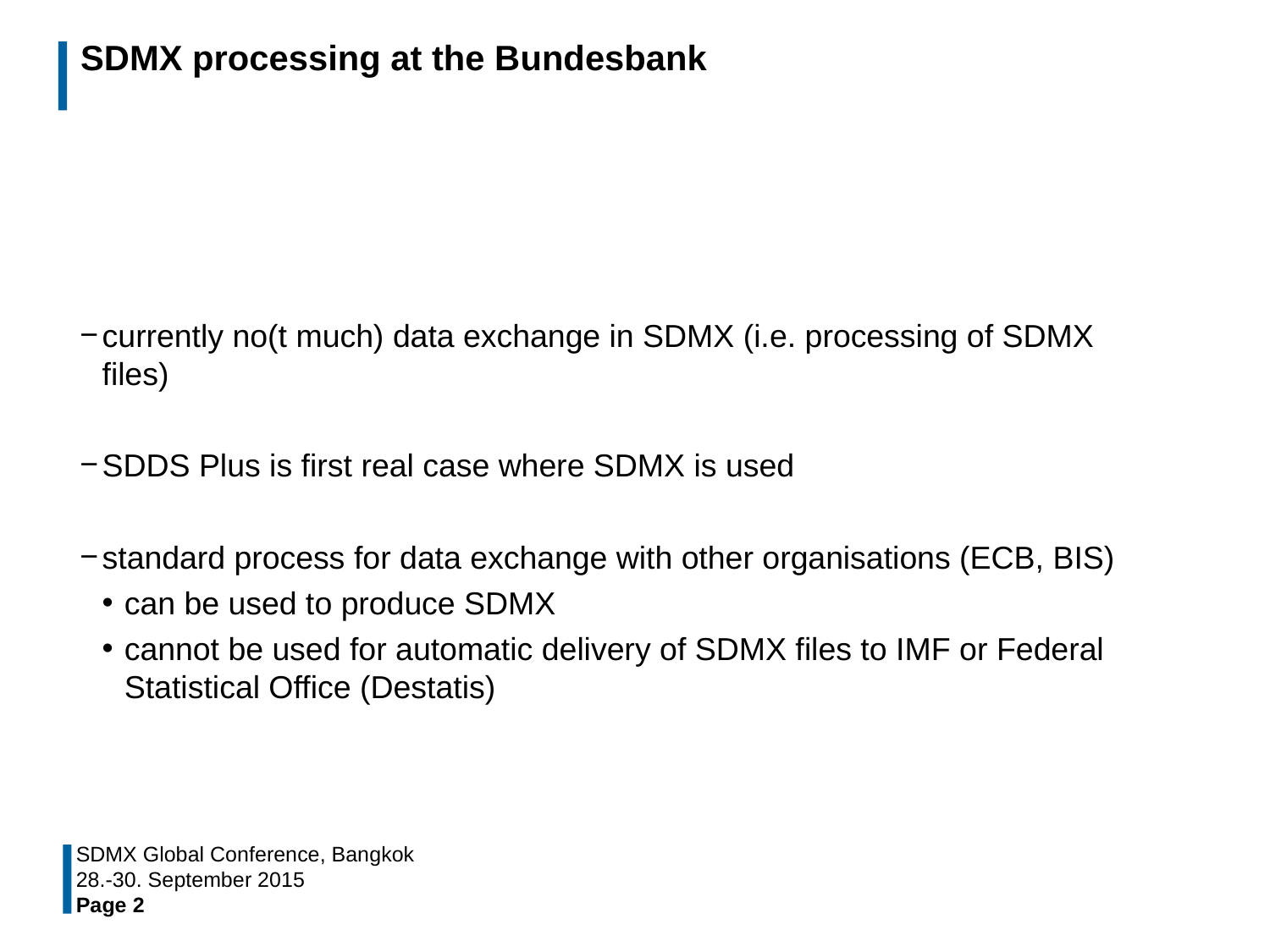

# SDMX processing at the Bundesbank

currently no(t much) data exchange in SDMX (i.e. processing of SDMX files)

SDDS Plus is first real case where SDMX is used

standard process for data exchange with other organisations (ECB, BIS)
can be used to produce SDMX
cannot be used for automatic delivery of SDMX files to IMF or Federal Statistical Office (Destatis)
SDMX Global Conference, Bangkok
28.-30. September 2015
Page 2